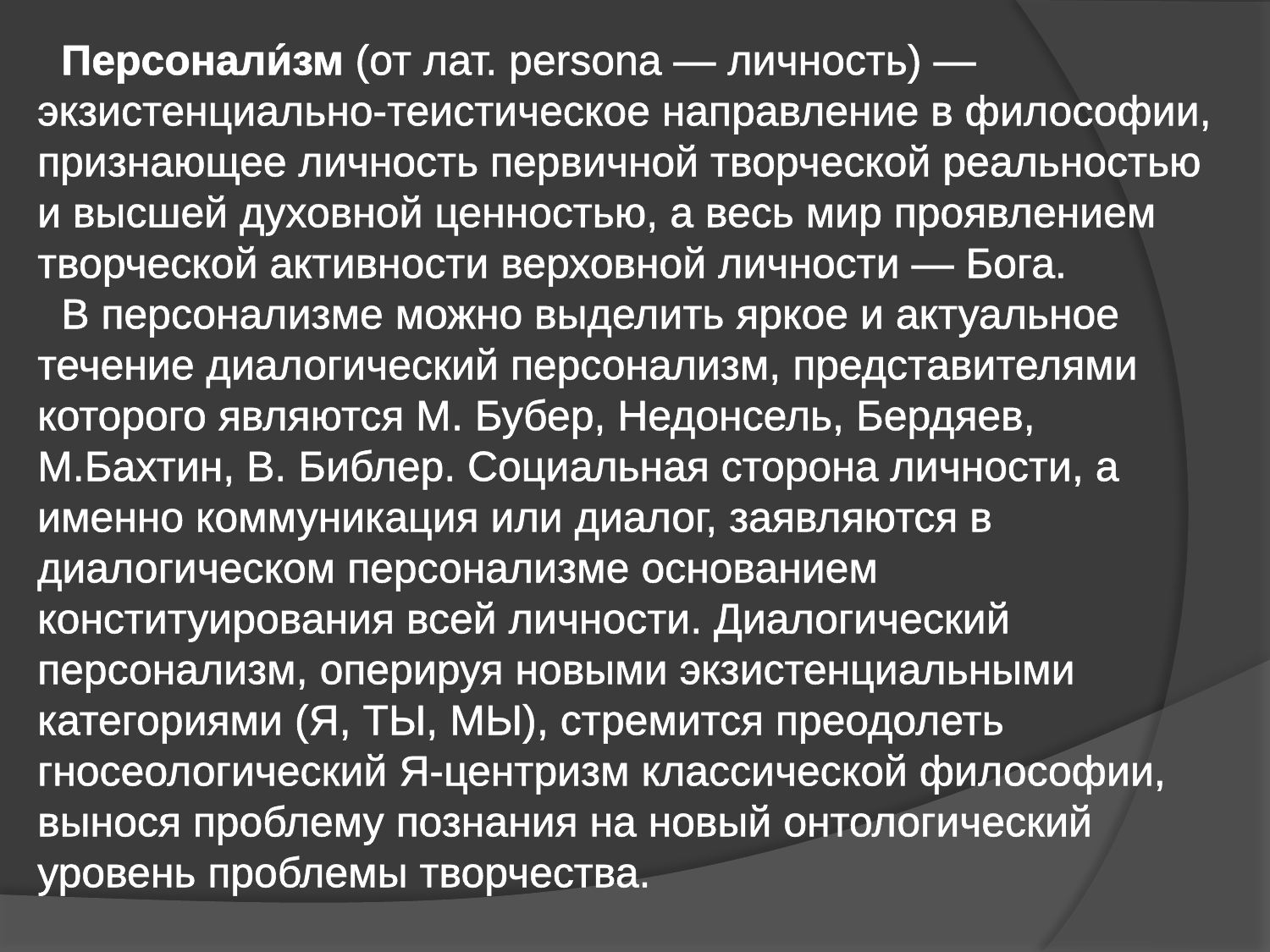

Персонали́зм (от лат. persona — личность) — экзистенциально-теистическое направление в философии, признающее личность первичной творческой реальностью и высшей духовной ценностью, а весь мир проявлением творческой активности верховной личности — Бога.
  В персонализме можно выделить яркое и актуальное течение диалогический персонализм, представителями которого являются М. Бубер, Недонсель, Бердяев, М.Бахтин, В. Библер. Социальная сторона личности, а именно коммуникация или диалог, заявляются в диалогическом персонализме основанием конституирования всей личности. Диалогический персонализм, оперируя новыми экзистенциальными категориями (Я, ТЫ, МЫ), стремится преодолеть гносеологический Я-центризм классической философии, вынося проблему познания на новый онтологический уровень проблемы творчества.